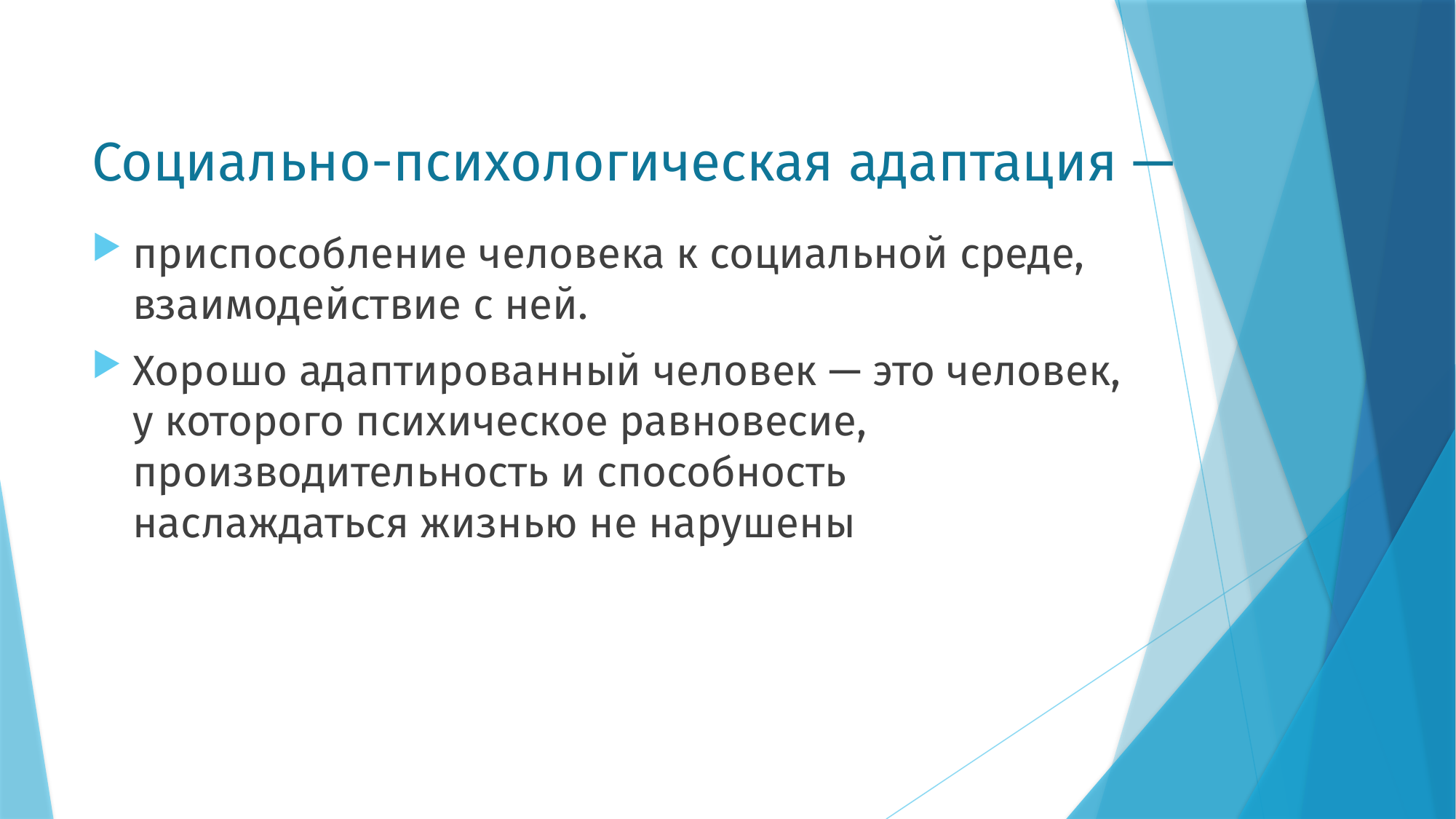

# Социально-психологическая адаптация —
приспособление человека к социальной среде, взаимодействие с ней.
Хорошо адаптированный человек — это человек, у которого психическое равновесие, производительность и способность наслаждаться жизнью не нарушены